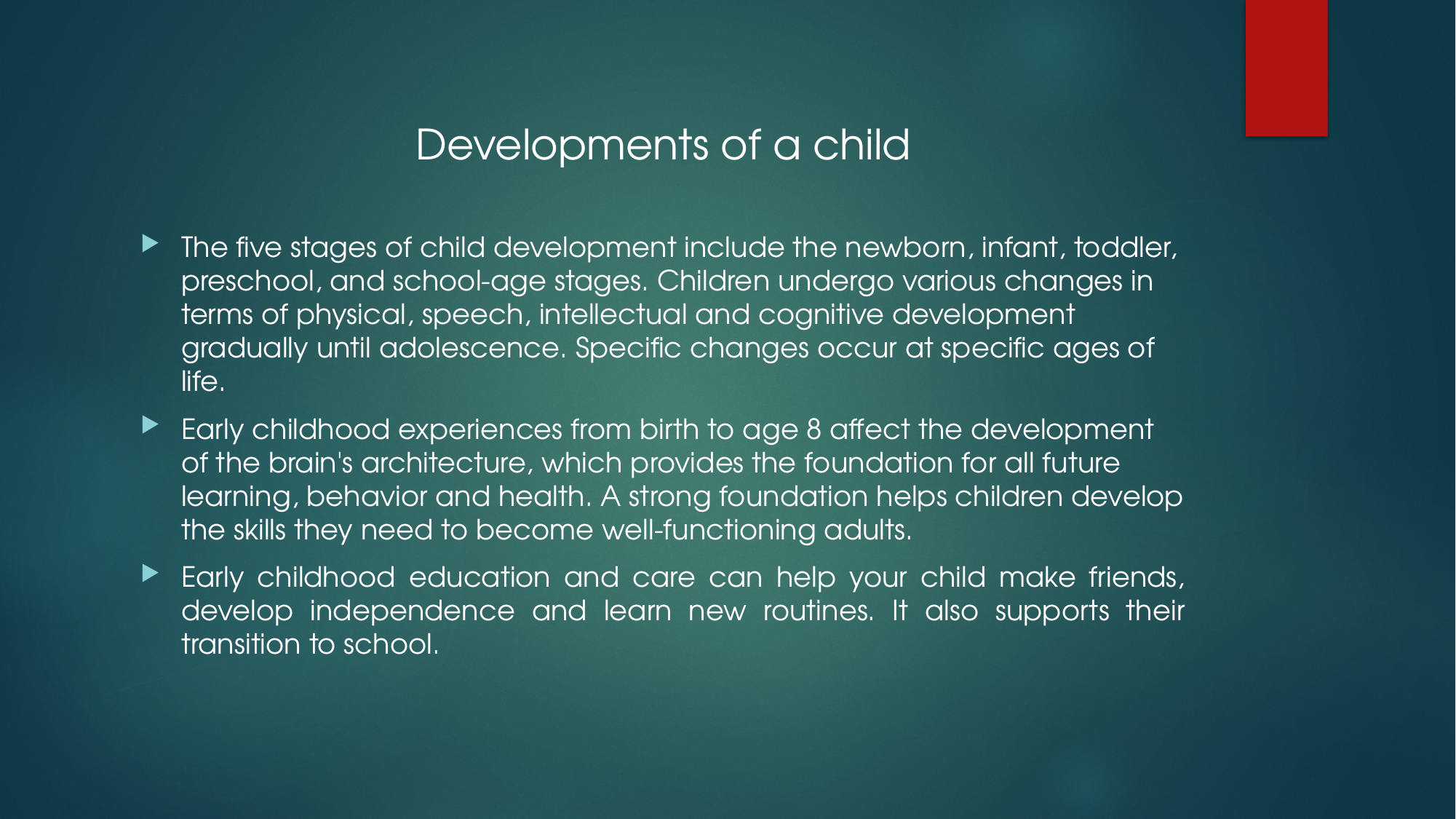

Developments of a child

The five stages of child development include the newborn, infant, toddler, preschool, and school-age stages. Children undergo various changes in terms of physical, speech, intellectual and cognitive development gradually until adolescence. Specific changes occur at specific ages of life.
Early childhood experiences from birth to age 8 affect the development of the brain's architecture, which provides the foundation for all future learning, behavior and health. A strong foundation helps children develop the skills they need to become well-functioning adults.
Early childhood education and care can help your child make friends, develop independence and learn new routines. It also supports their transition to school.